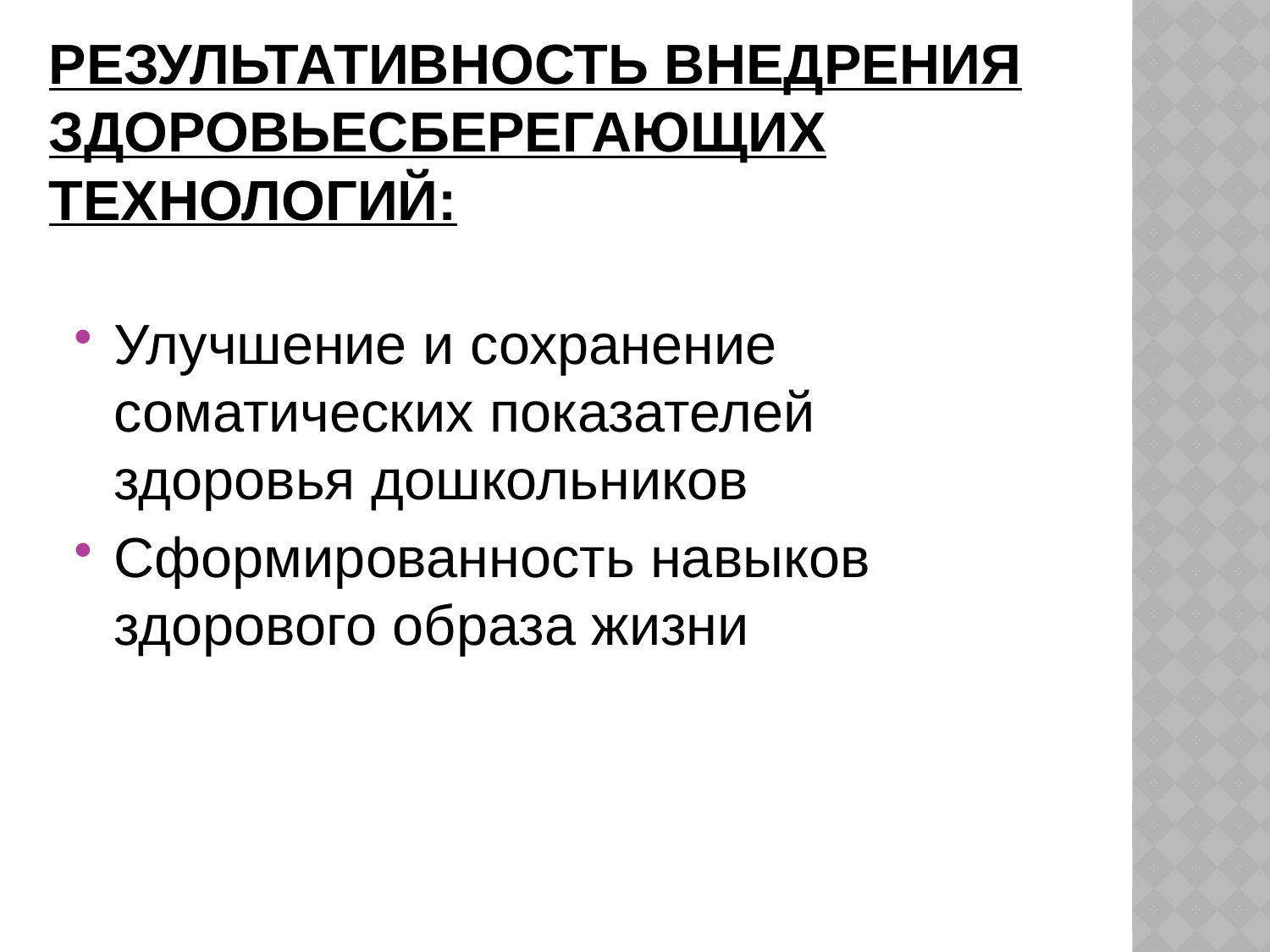

# Результативность внедрения здоровьесберегающих технологий:

Улучшение и сохранение соматических показателей здоровья дошкольников
Сформированность навыков здорового образа жизни